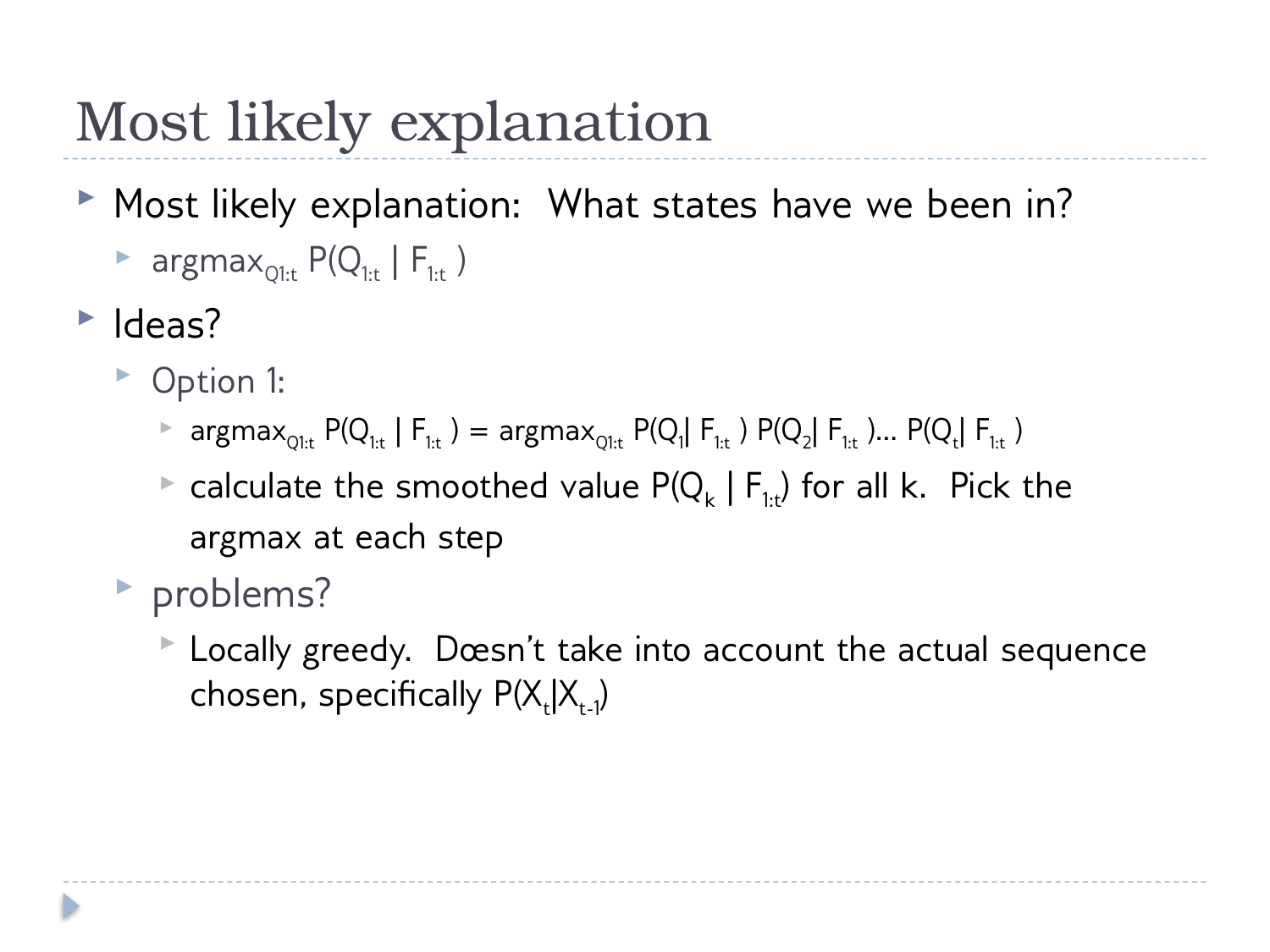

# Most likely explanation
Most likely explanation:  What states have we been in?
argmaxQ1:t P(Q1:t | F1:t )
Ideas?
Option 1:
argmaxQ1:t P(Q1:t | F1:t ) = argmaxQ1:t P(Q1| F1:t ) P(Q2| F1:t )… P(Qt| F1:t )
calculate the smoothed value P(Qk | F1:t) for all k.  Pick the argmax at each step
problems?
Locally greedy.  Doesn’t take into account the actual sequence chosen, specifically P(Xt|Xt-1)